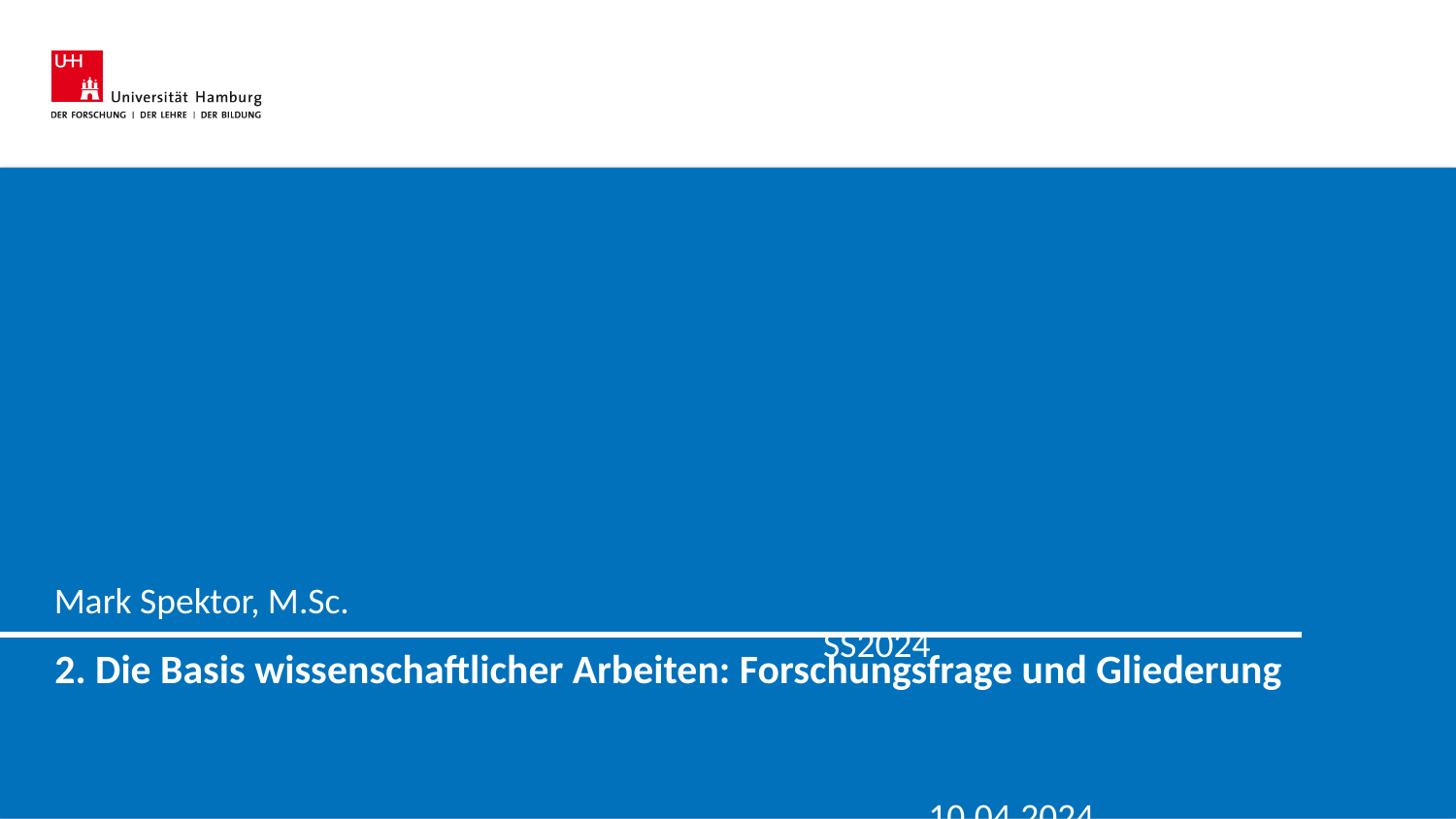

Mark Spektor, M.Sc.											     SS2024
# 2. Die Basis wissenschaftlicher Arbeiten: Forschungsfrage und Gliederung                                                            10.04.2024